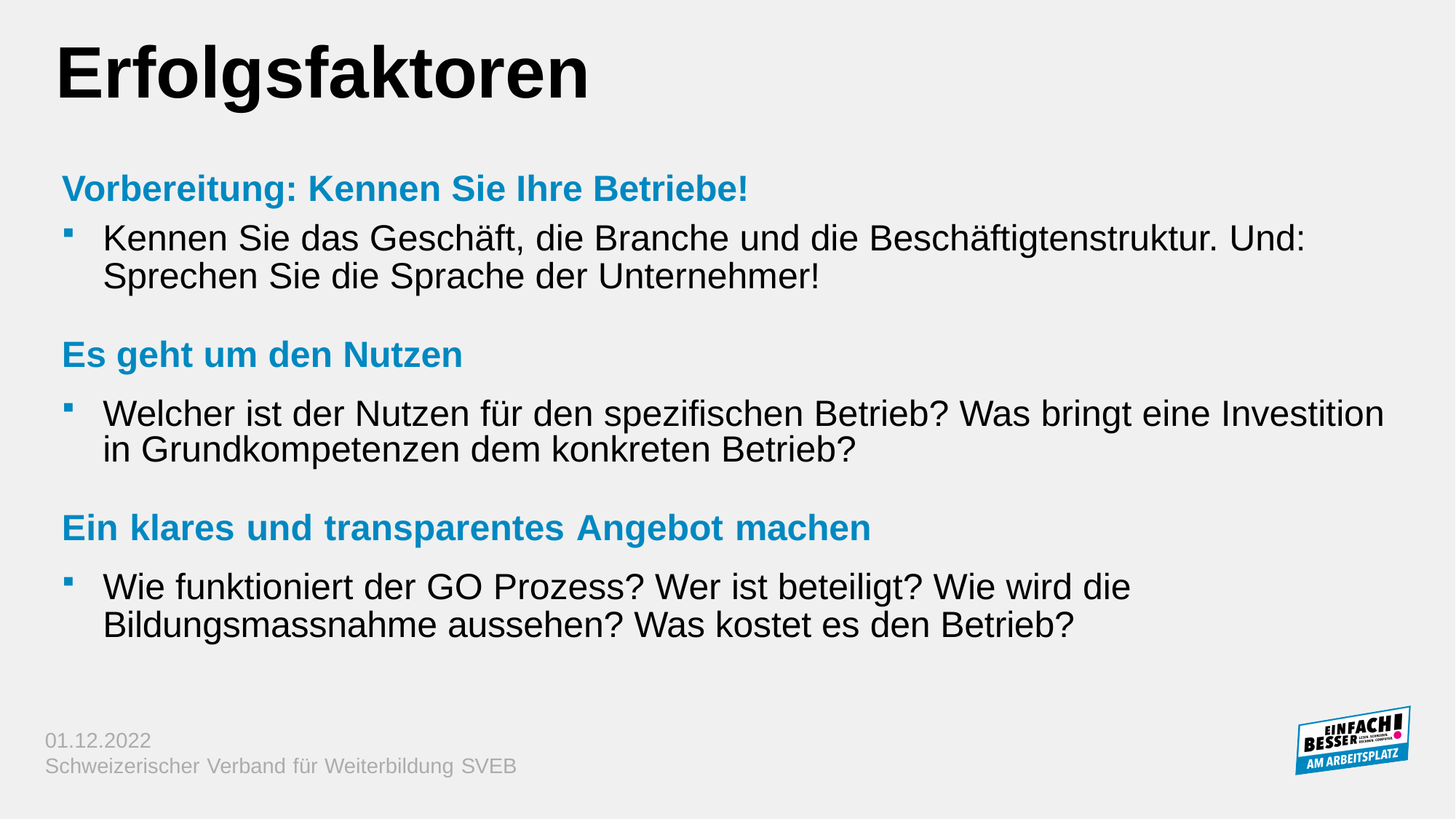

Erfolgsfaktoren
Vorbereitung: Kennen Sie Ihre Betriebe!
Kennen Sie das Geschäft, die Branche und die Beschäftigtenstruktur. Und: Sprechen Sie die Sprache der Unternehmer!

Es geht um den Nutzen
Welcher ist der Nutzen für den spezifischen Betrieb? Was bringt eine Investition in Grundkompetenzen dem konkreten Betrieb?

Ein klares und transparentes Angebot machen
Wie funktioniert der GO Prozess? Wer ist beteiligt? Wie wird die Bildungsmassnahme aussehen? Was kostet es den Betrieb?